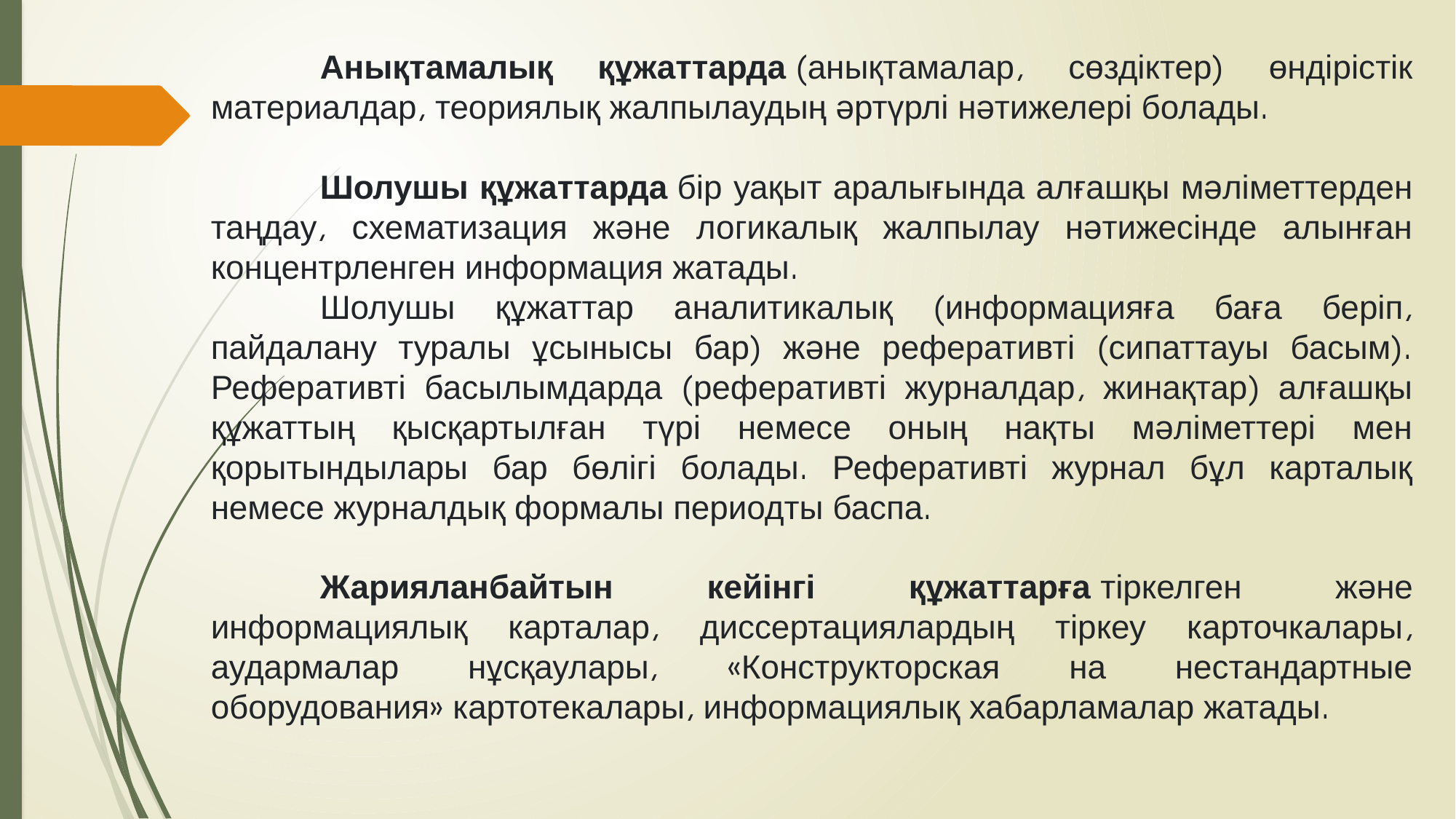

Анықтамалық құжаттарда (анықтамалар, сөздіктер) өндірістік материалдар, теориялық жалпылаудың әртүрлі нәтижелері болады.

	Шолушы құжаттарда бір уақыт аралығында алғашқы мәліметтерден таңдау, схематизация және логикалық жалпылау нәтижесінде алынған концентрленген информация жатады.
  	Шолушы құжаттар аналитикалық (информацияға баға беріп, пайдалану туралы ұсынысы бар) және реферативті (сипаттауы басым). Реферативті басылымдарда (реферативті журналдар, жинақтар) алғашқы құжаттың қысқартылған түрі немесе оның нақты мәліметтері мен қорытындылары бар бөлігі болады. Реферативті журнал бұл карталық немесе журналдық формалы периодты баспа.

	Жарияланбайтын кейінгі құжаттарға тіркелген және информациялық карталар, диссертациялардың тіркеу карточкалары, аудармалар нұсқаулары, «Конструкторская на нестандартные оборудования» картотекалары, информациялық хабарламалар жатады.